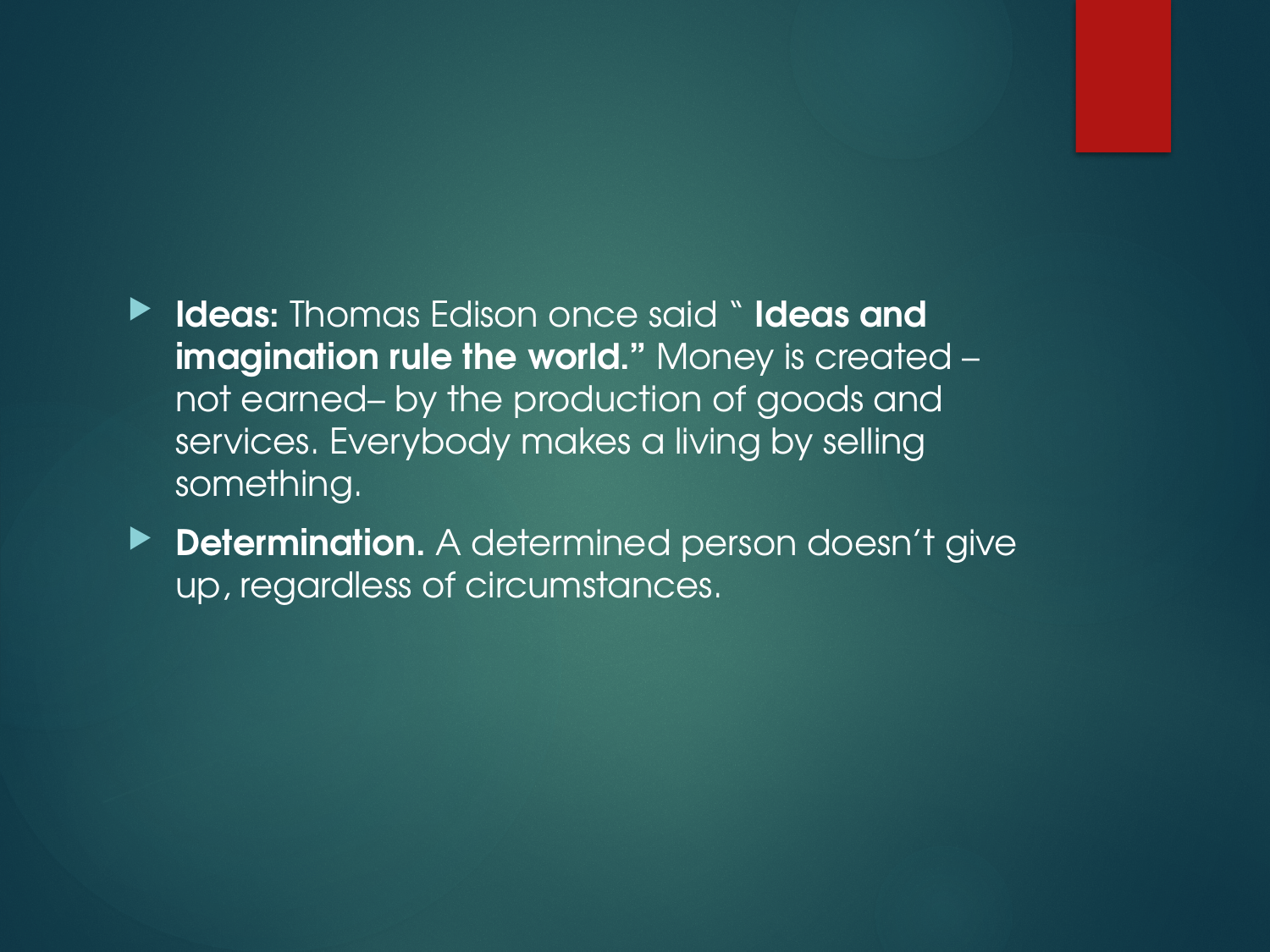

#
Ideas: Thomas Edison once said “ Ideas and imagination rule the world.” Money is created – not earned– by the production of goods and services. Everybody makes a living by selling something.
Determination. A determined person doesn’t give up, regardless of circumstances.